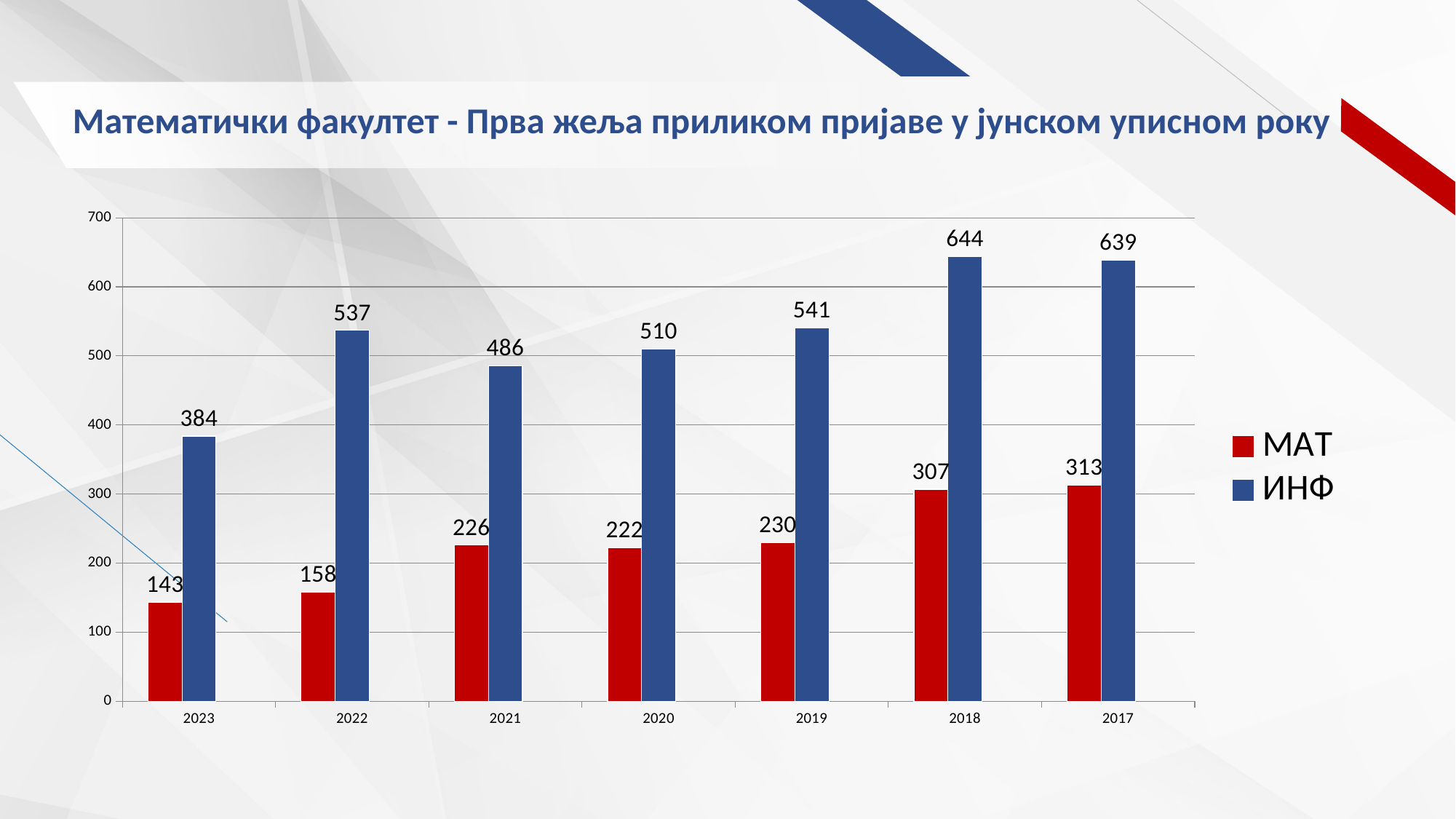

# Математички факултет - Прва жеља приликом пријаве у јунском уписном року

[unsupported chart]